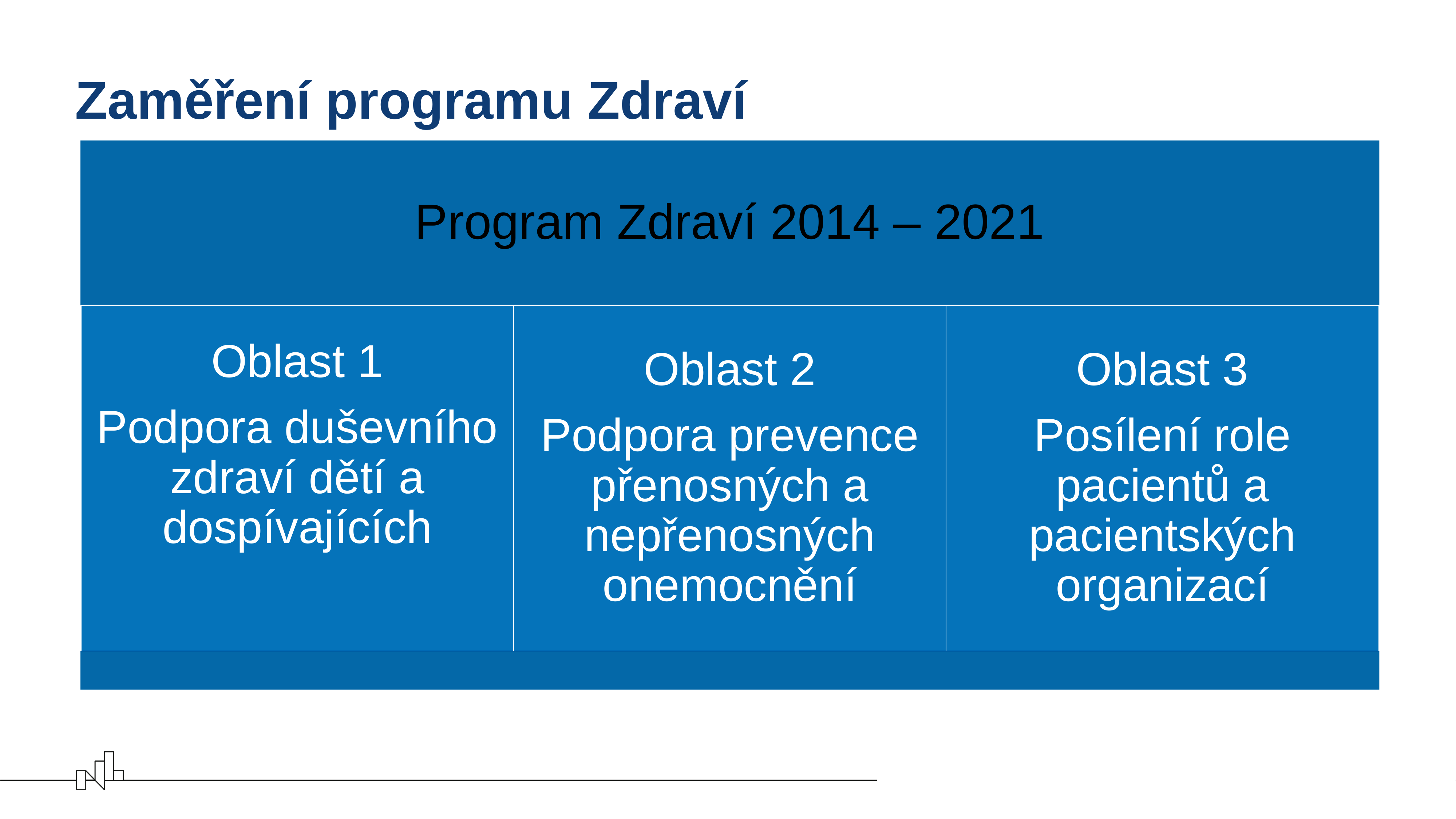

# Zaměření programu Zdraví
Program Zdraví 2014 – 2021
Oblast 1
Podpora duševního zdraví dětí a dospívajících

Oblast 2
Podpora prevence přenosných a nepřenosných onemocnění
Oblast 3
Posílení role pacientů a pacientských organizací